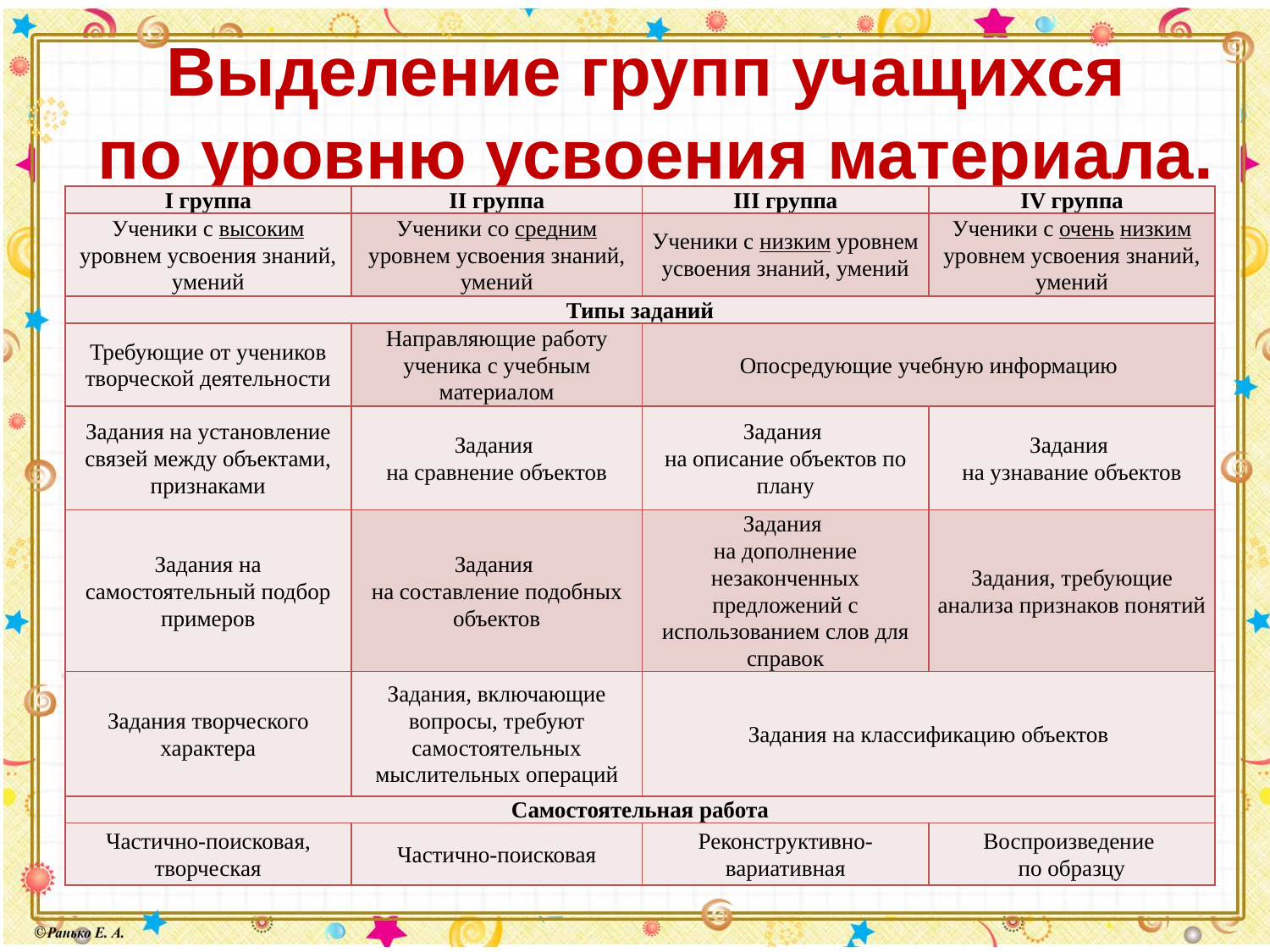

# Выделение групп учащихся по уровню усвоения материала.
| I группа | II группа | III группа | IV группа |
| --- | --- | --- | --- |
| Ученики с высоким уровнем усвоения знаний, умений | Ученики со средним уровнем усвоения знаний, умений | Ученики с низким уровнем усвоения знаний, умений | Ученики с очень низким уровнем усвоения знаний, умений |
| Типы заданий |  |  |  |
| Требующие от учеников творческой деятельности | Направляющие работу ученика с учебным материалом | Опосредующие учебную информацию |  |
| Задания на установление связей между объектами, признаками | Задания на сравнение объектов | Задания на описание объектов по плану | Задания на узнавание объектов |
| Задания на самостоятельный подбор примеров | Задания на составление подобных объектов | Задания на дополнение незаконченных предложений с использованием слов для справок | Задания, требующие анализа признаков понятий |
| Задания творческого характера | Задания, включающие вопросы, требуют самостоятельных мыслительных операций | Задания на классификацию объектов |  |
| Самостоятельная работа |  |  |  |
| Частично-поисковая, творческая | Частично-поисковая | Реконструктивно-вариативная | Воспроизведение по образцу |